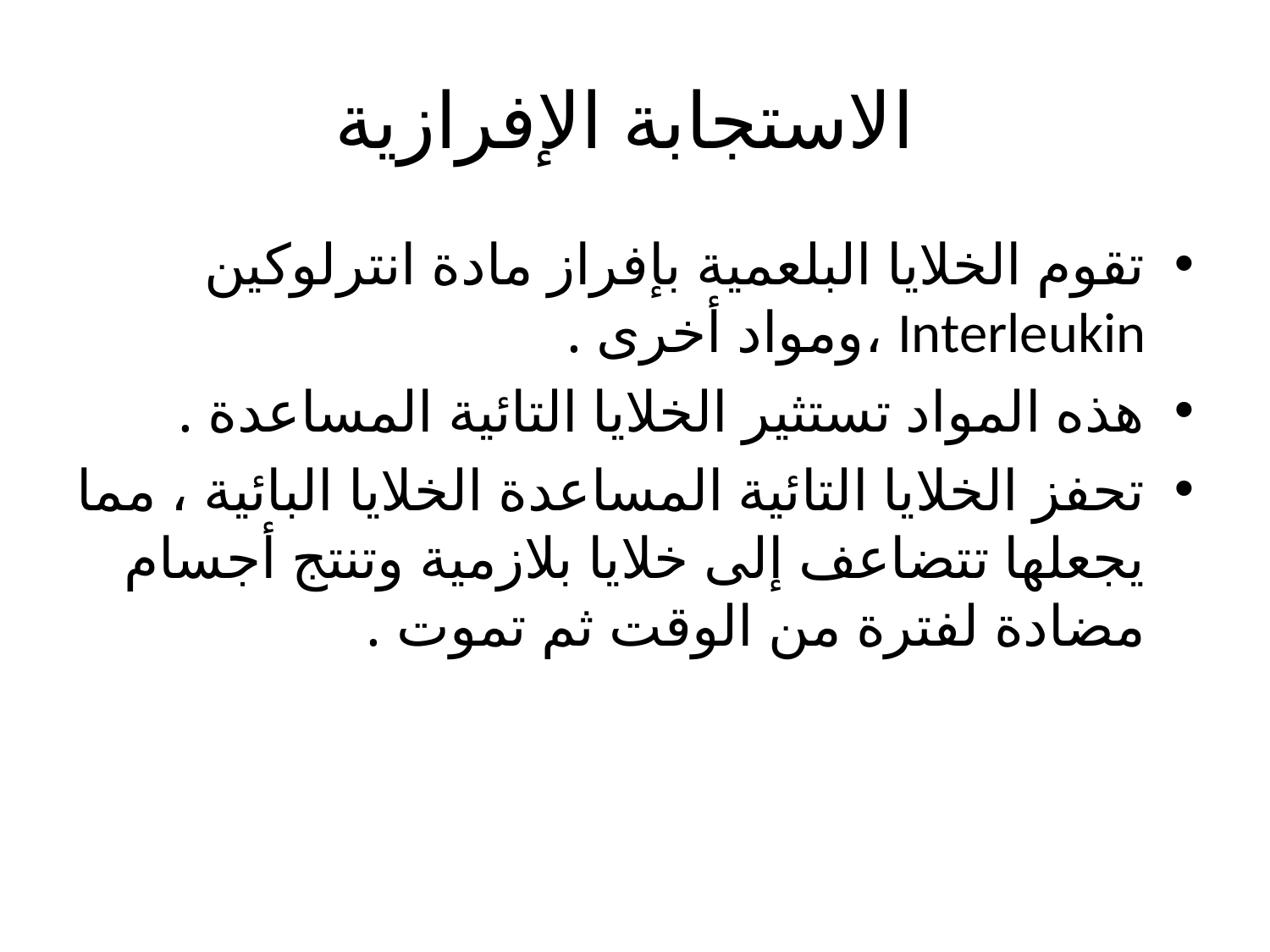

# الاستجابة الإفرازية
تقوم الخلايا البلعمية بإفراز مادة انترلوكين Interleukin ،ومواد أخرى .
هذه المواد تستثير الخلايا التائية المساعدة .
تحفز الخلايا التائية المساعدة الخلايا البائية ، مما يجعلها تتضاعف إلى خلايا بلازمية وتنتج أجسام مضادة لفترة من الوقت ثم تموت .